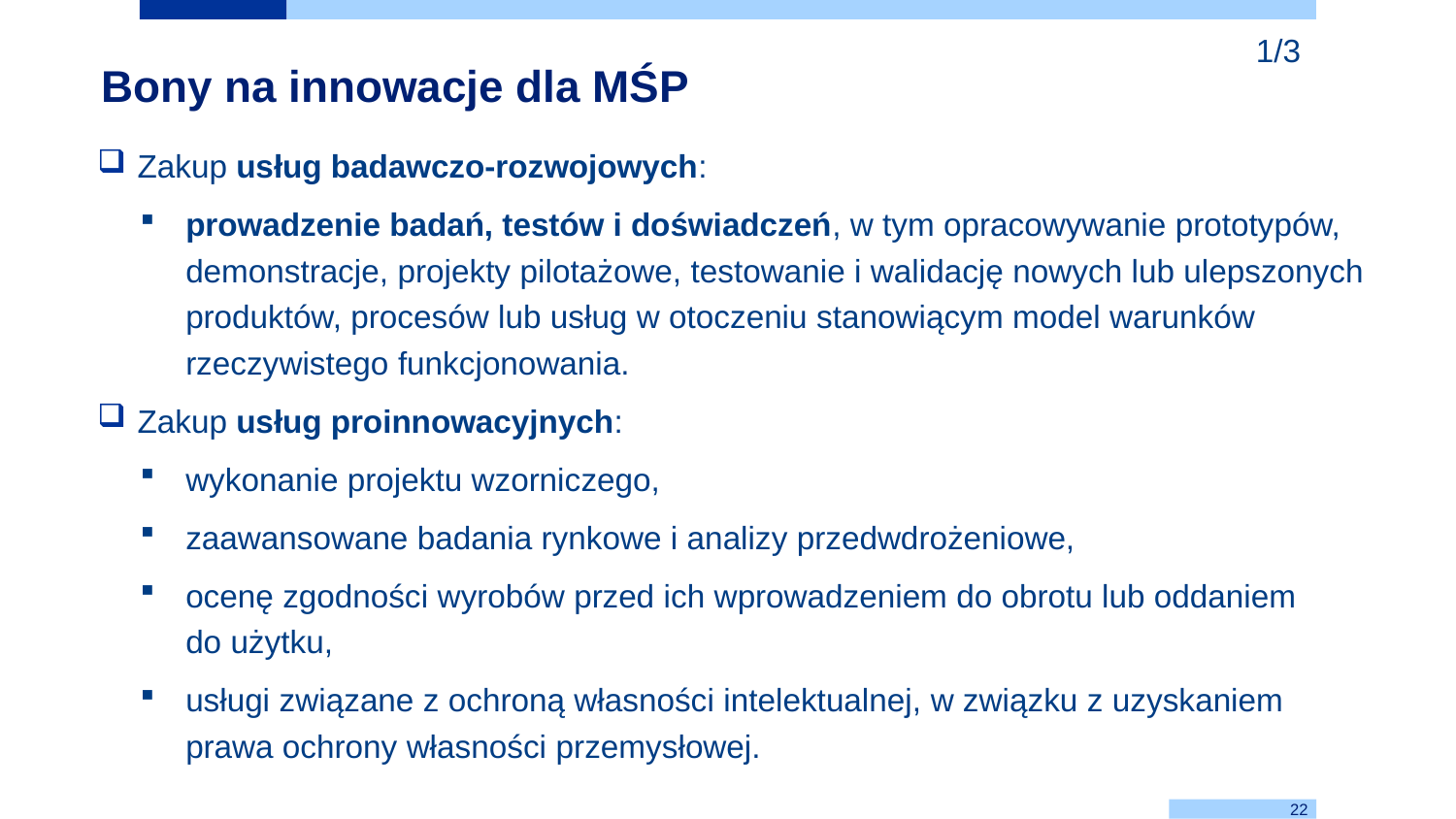

1/3
# Bony na innowacje dla MŚP
Zakup usług badawczo-rozwojowych:
prowadzenie badań, testów i doświadczeń, w tym opracowywanie prototypów, demonstracje, projekty pilotażowe, testowanie i walidację nowych lub ulepszonych produktów, procesów lub usług w otoczeniu stanowiącym model warunków rzeczywistego funkcjonowania.
Zakup usług proinnowacyjnych:
wykonanie projektu wzorniczego,
zaawansowane badania rynkowe i analizy przedwdrożeniowe,
ocenę zgodności wyrobów przed ich wprowadzeniem do obrotu lub oddaniem
do użytku,
usługi związane z ochroną własności intelektualnej, w związku z uzyskaniem prawa ochrony własności przemysłowej.

22